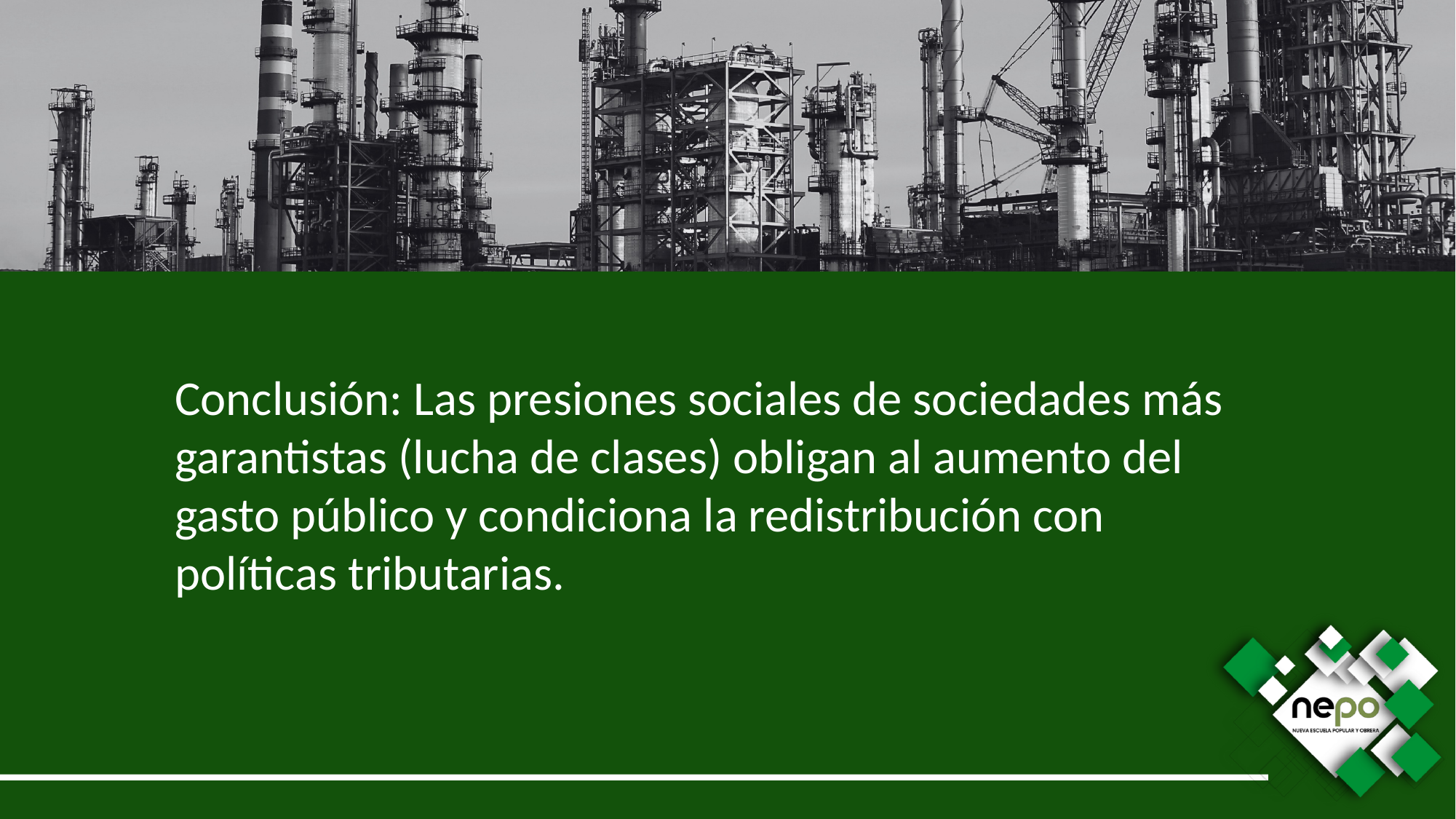

Conclusión: Las presiones sociales de sociedades más garantistas (lucha de clases) obligan al aumento del gasto público y condiciona la redistribución con políticas tributarias.